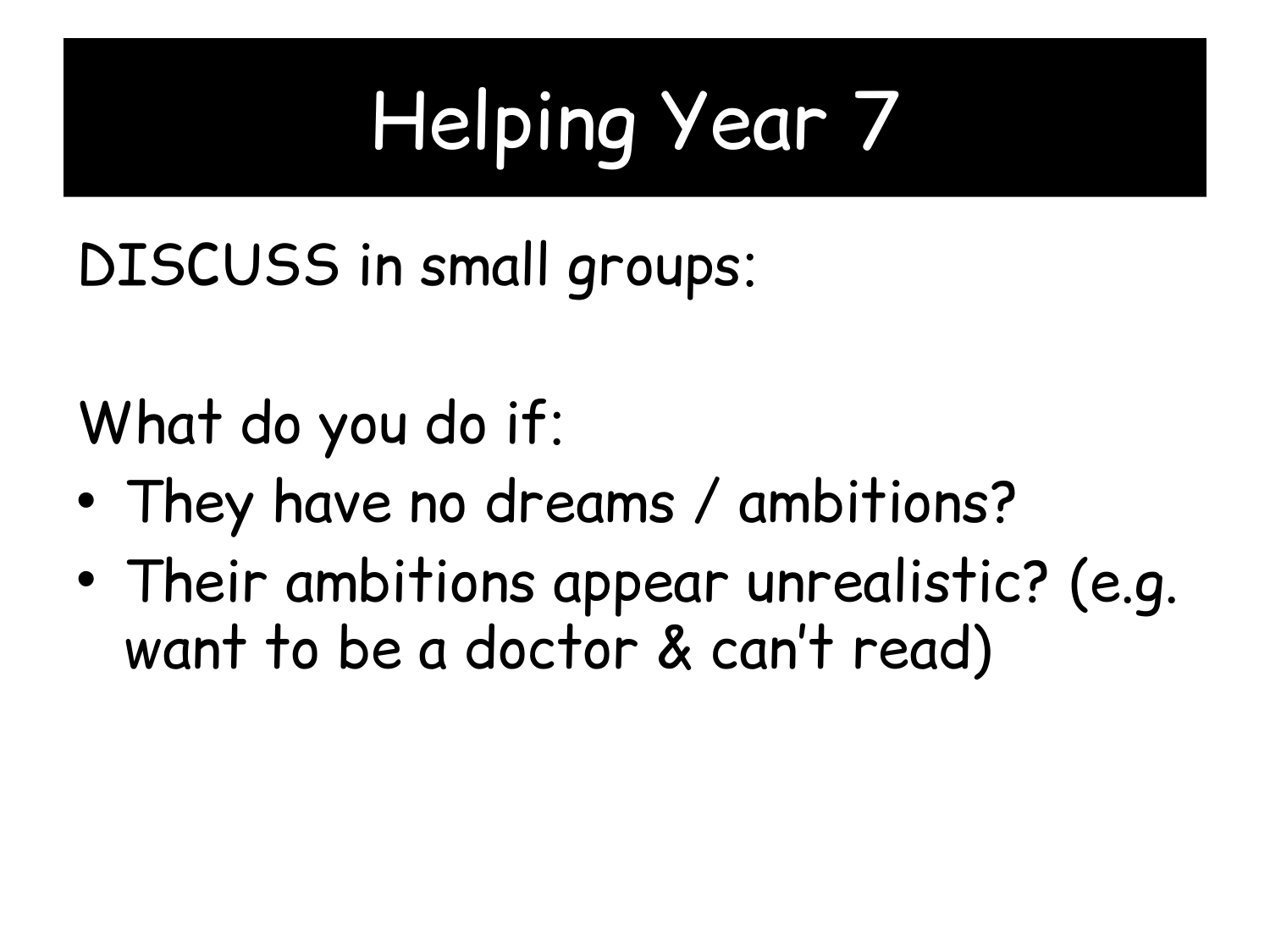

# Helping Year 7
DISCUSS in small groups:

What do you do if:
They have no dreams / ambitions?
Their ambitions appear unrealistic? (e.g. want to be a doctor & can’t read)